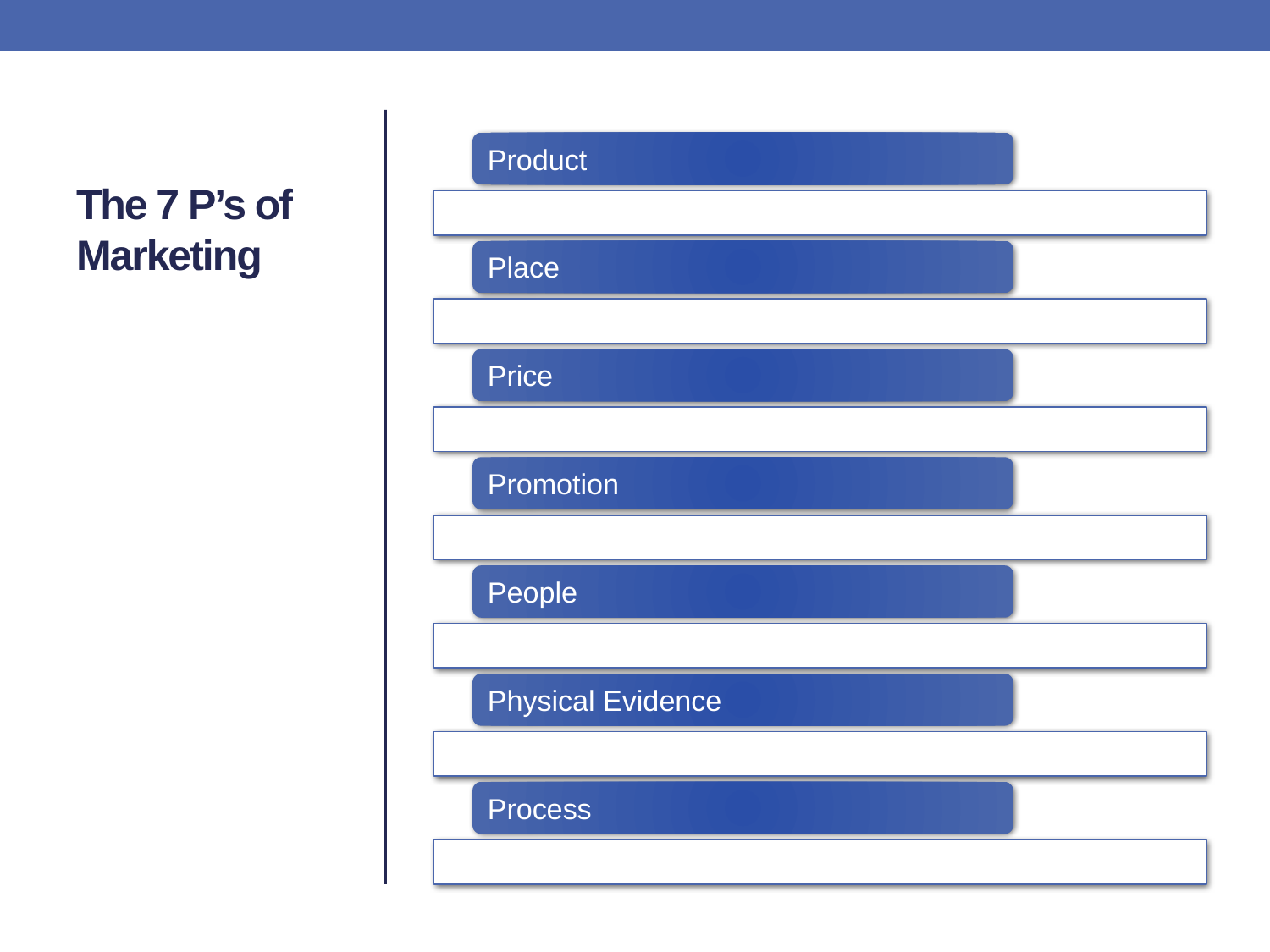

# The 7 P’s of Marketing
Product
Place
Price
Promotion
People
Physical Evidence
Process